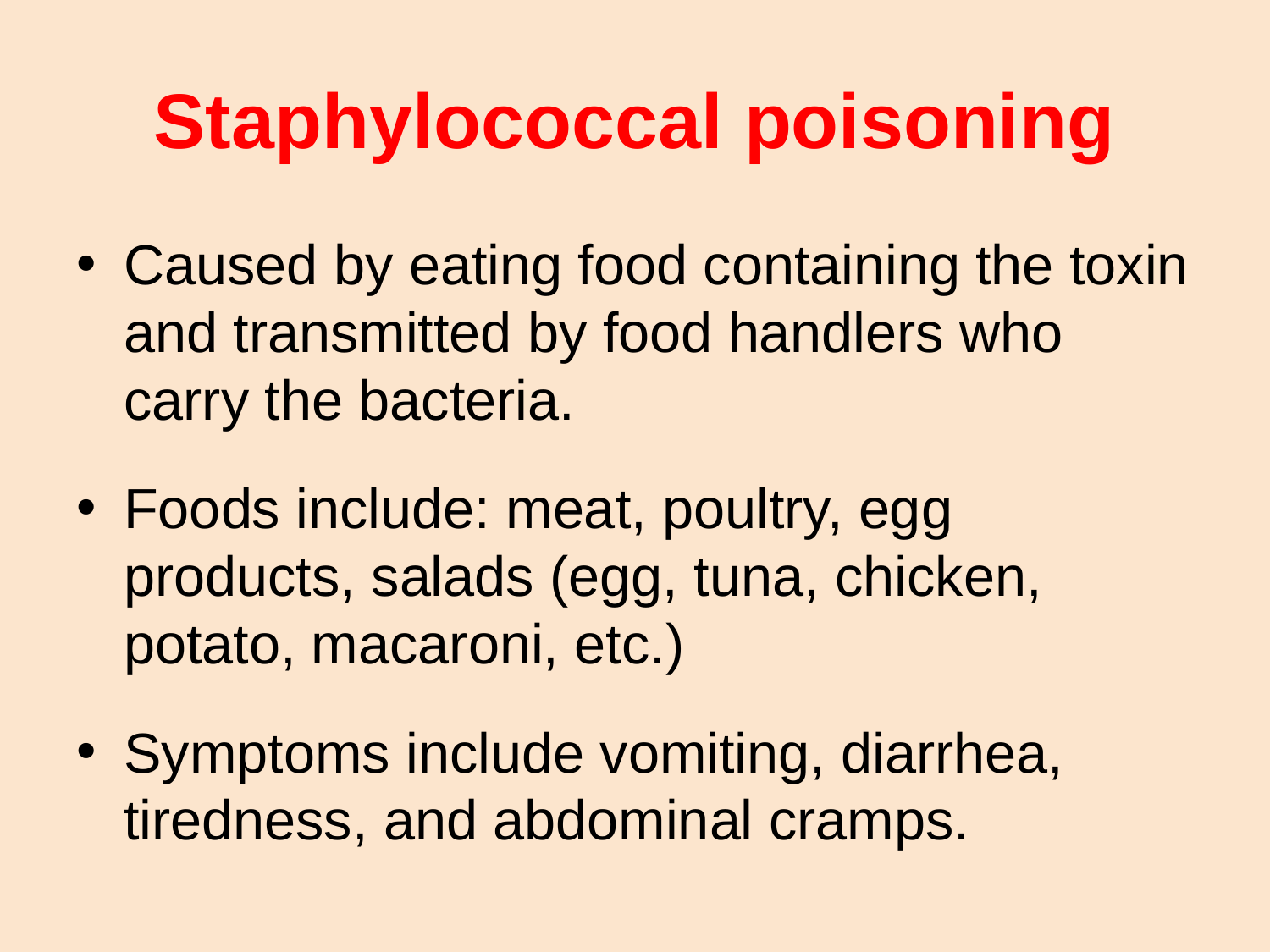

# Staphylococcal poisoning
Caused by eating food containing the toxin and transmitted by food handlers who carry the bacteria.

Foods include: meat, poultry, egg products, salads (egg, tuna, chicken, potato, macaroni, etc.)

Symptoms include vomiting, diarrhea, tiredness, and abdominal cramps.